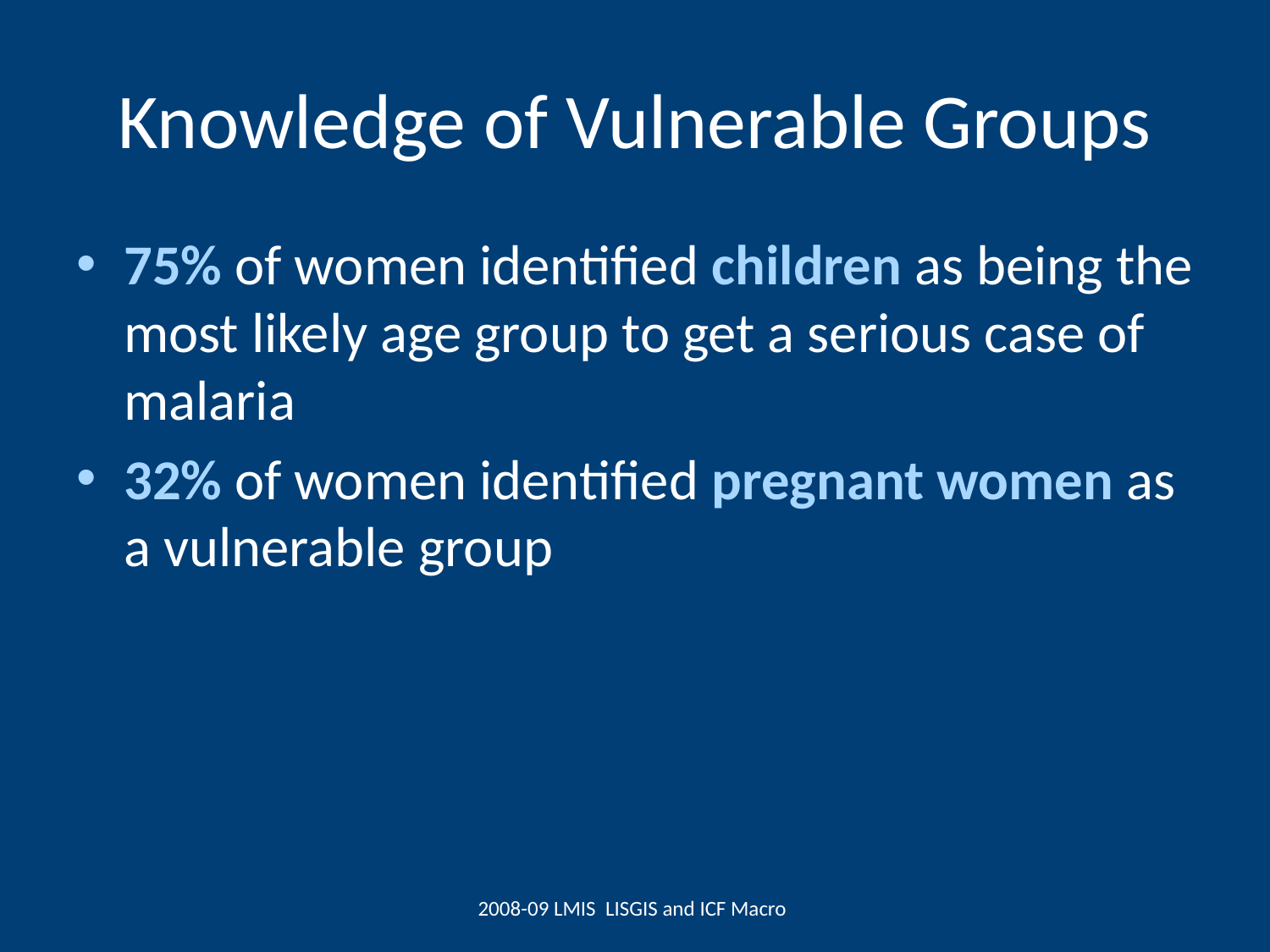

# Knowledge of Vulnerable Groups
75% of women identified children as being the most likely age group to get a serious case of malaria
32% of women identified pregnant women as a vulnerable group
2008-09 LMIS  LISGIS and ICF Macro